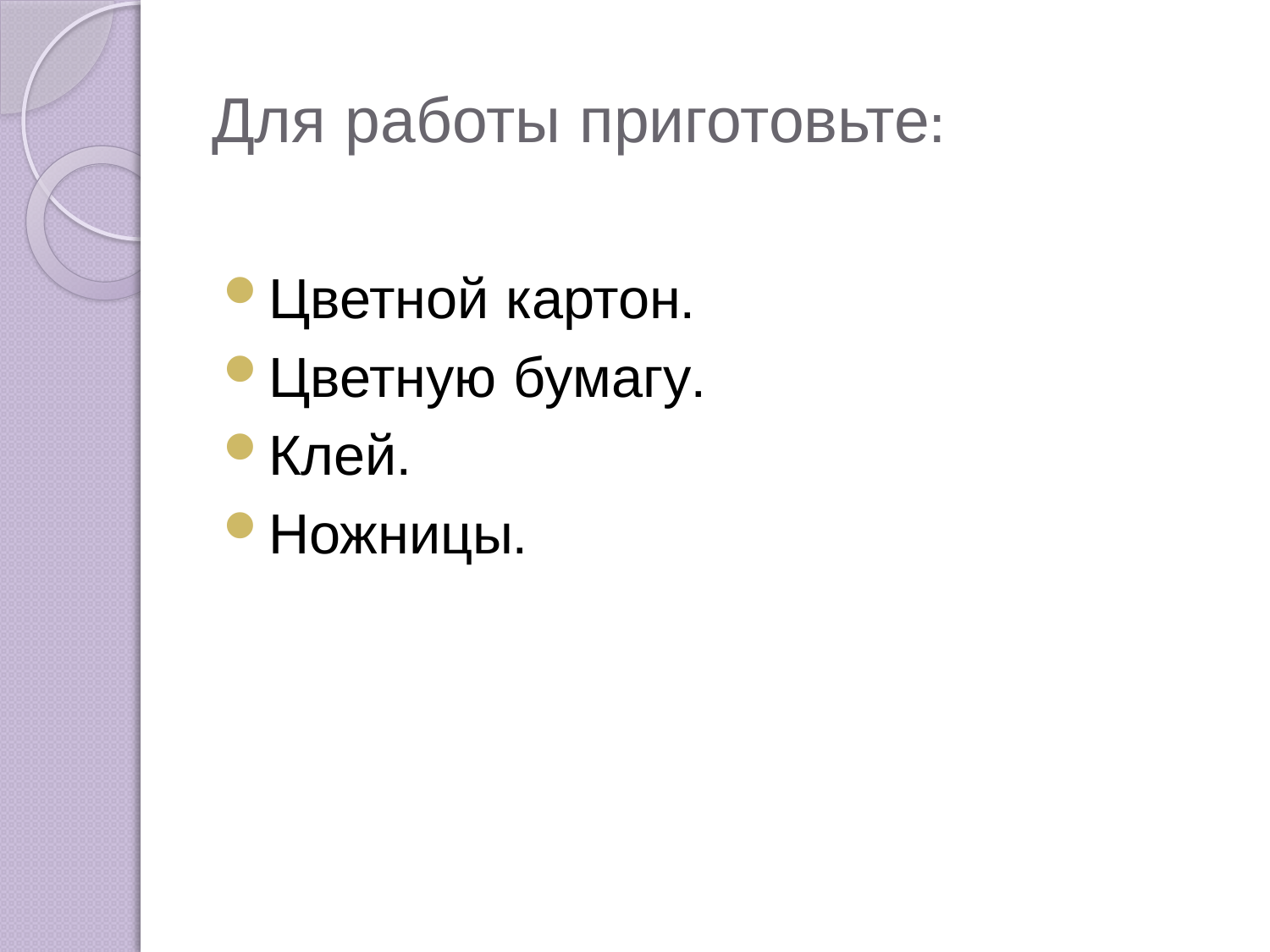

# Для работы приготовьте:
Цветной картон.
Цветную бумагу.
Клей.
Ножницы.